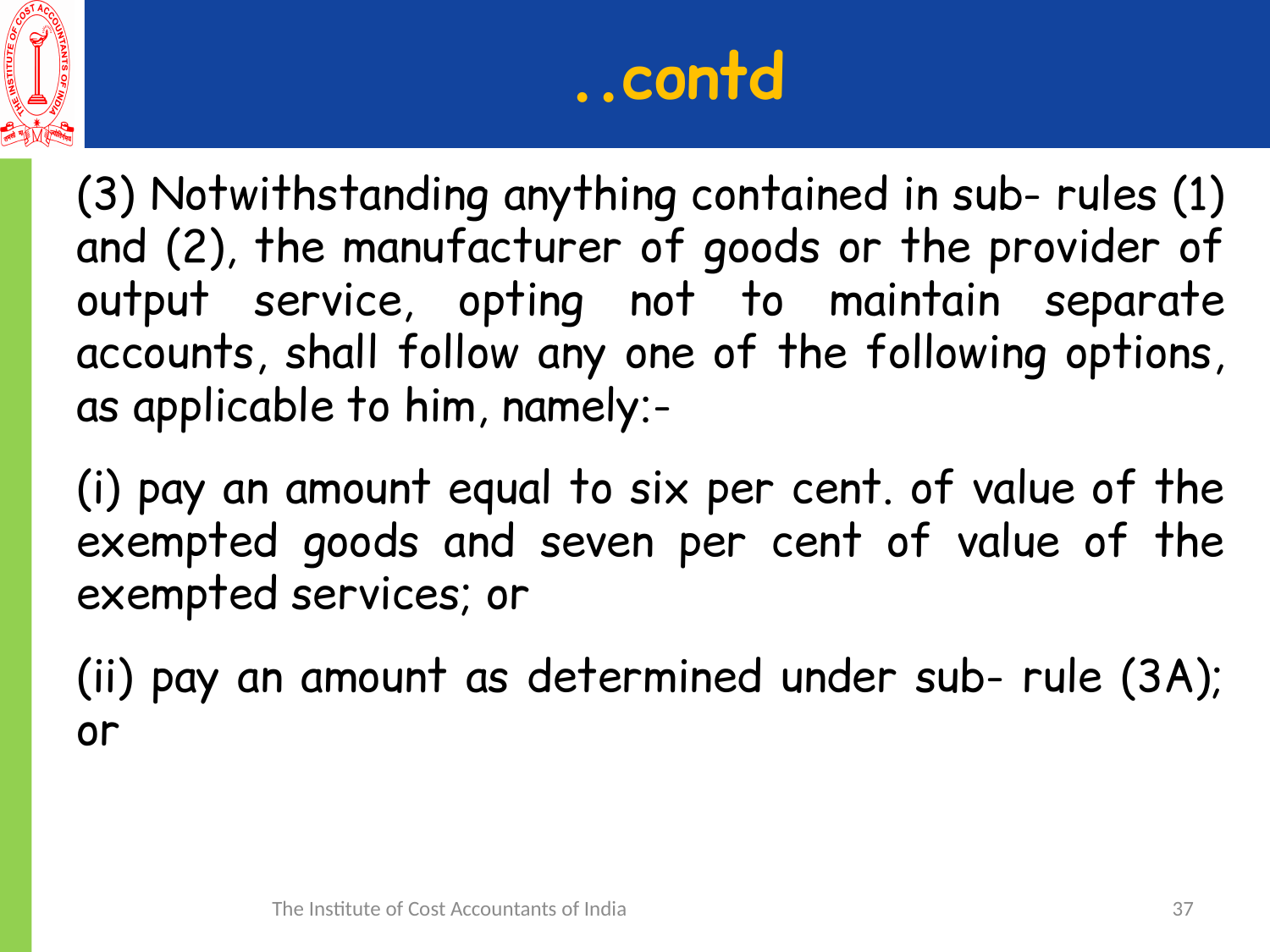

# ..contd
(3) Notwithstanding anything contained in sub- rules (1) and (2), the manufacturer of goods or the provider of output service, opting not to maintain separate accounts, shall follow any one of the following options, as applicable to him, namely:-
(i) pay an amount equal to six per cent. of value of the exempted goods and seven per cent of value of the exempted services; or
(ii) pay an amount as determined under sub- rule (3A); or

The Institute of Cost Accountants of India
37